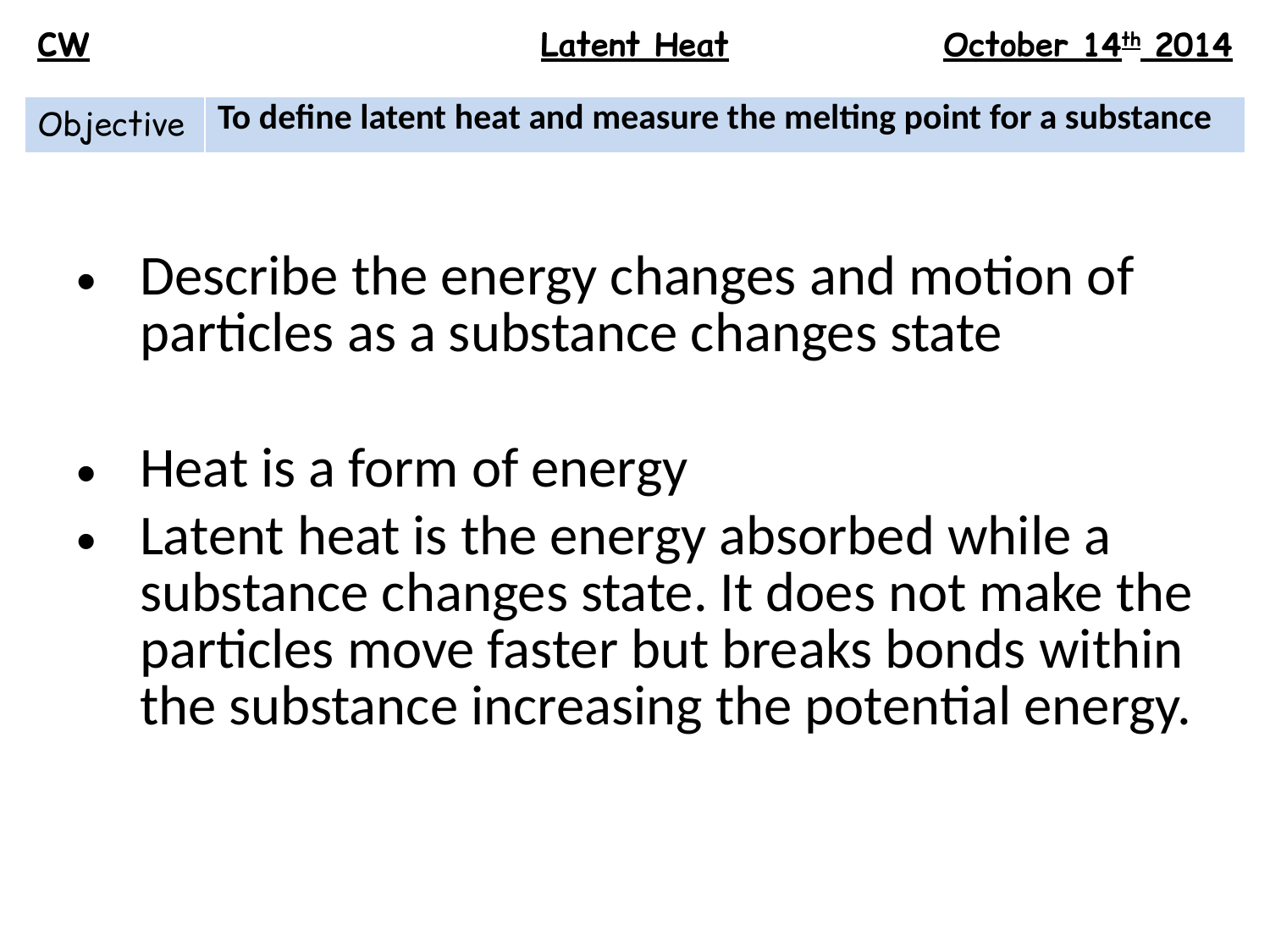

| CW | Latent Heat | October 14th 2014 |
| --- | --- | --- |
| Objective | To define latent heat and measure the melting point for a substance |
| --- | --- |
Describe the energy changes and motion of particles as a substance changes state

Heat is a form of energy
Latent heat is the energy absorbed while a substance changes state. It does not make the particles move faster but breaks bonds within the substance increasing the potential energy.